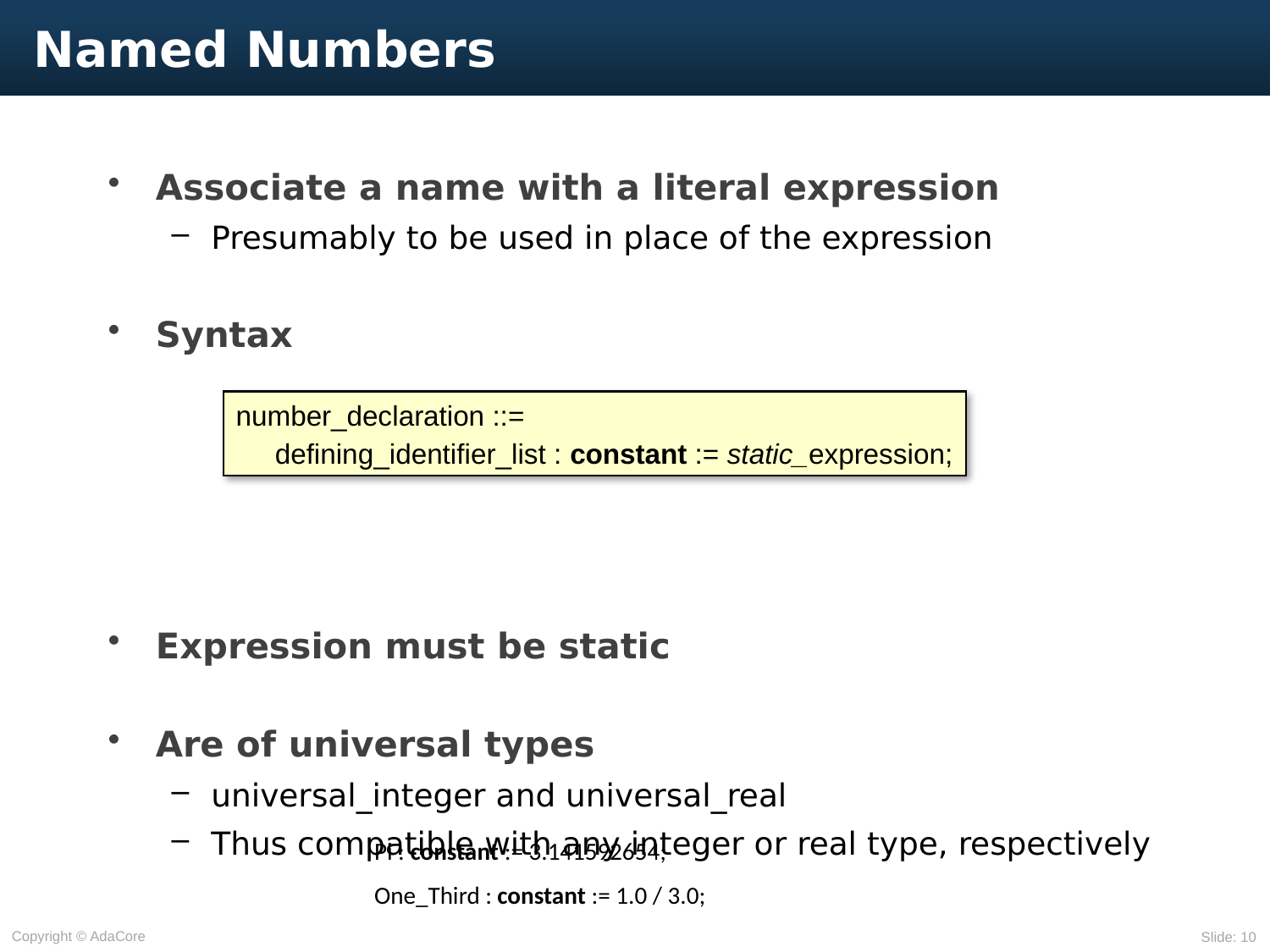

# Named Numbers
Associate a name with a literal expression
Presumably to be used in place of the expression
Syntax

Expression must be static
Are of universal types
universal_integer and universal_real
Thus compatible with any integer or real type, respectively
number_declaration ::=
     defining_identifier_list : constant := static_expression;
Pi : constant := 3.141592654;
One_Third : constant := 1.0 / 3.0;